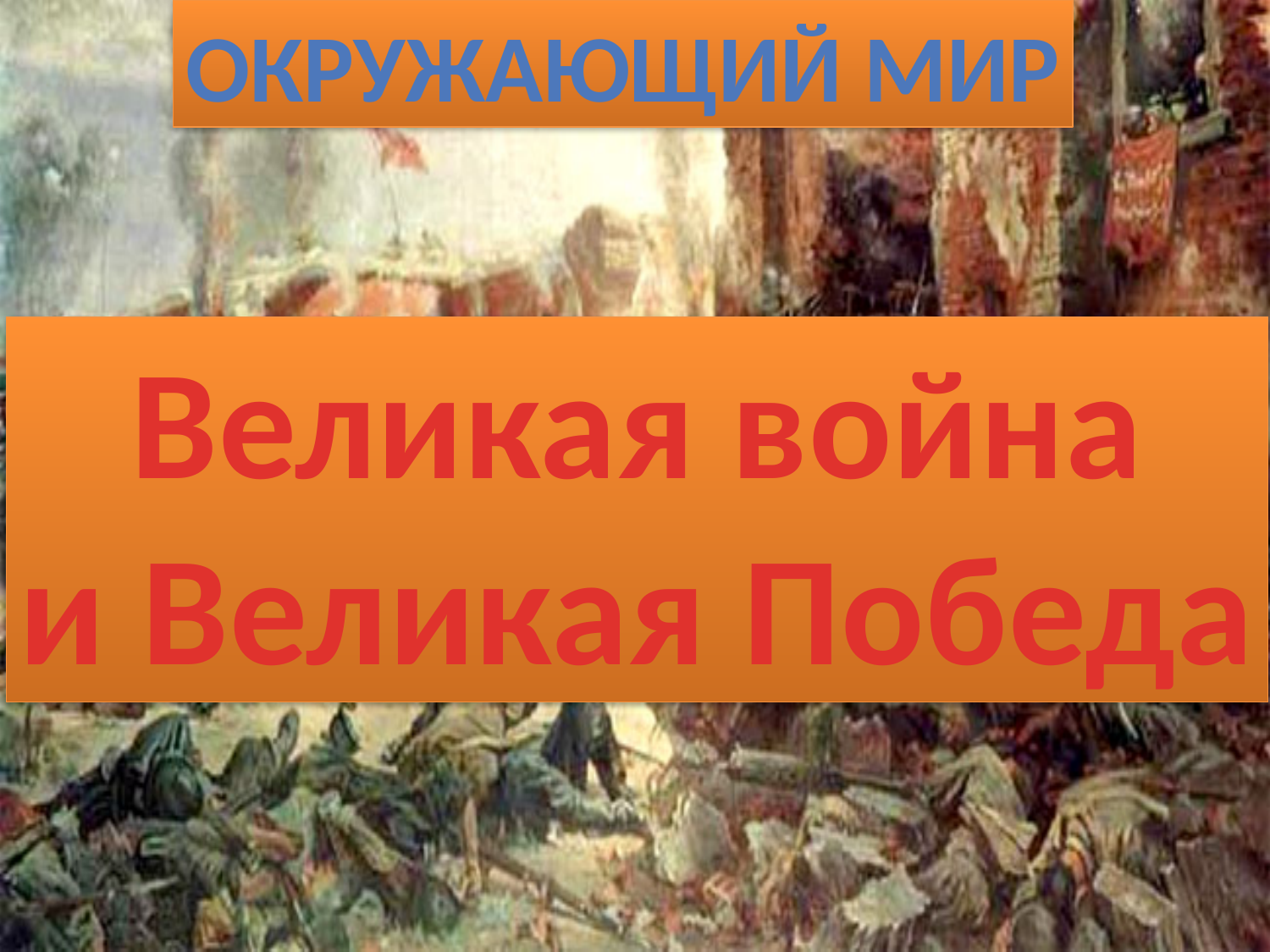

Окружающий мир
Великая война
и Великая Победа